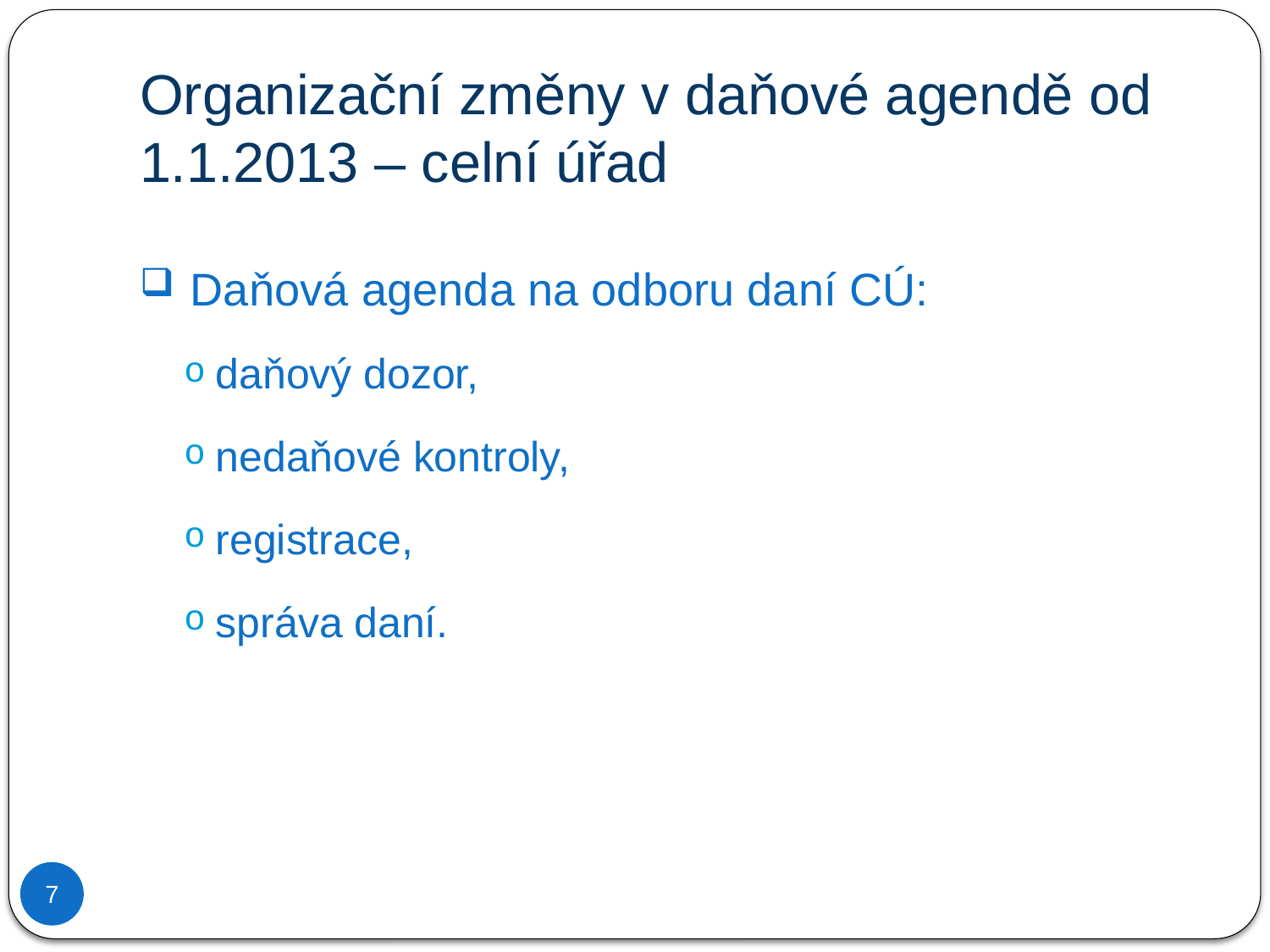

# Organizační změny v daňové agendě od 1.1.2013 – celní úřad
 Daňová agenda na odboru daní CÚ:
daňový dozor,
nedaňové kontroly,
registrace,
správa daní.
7